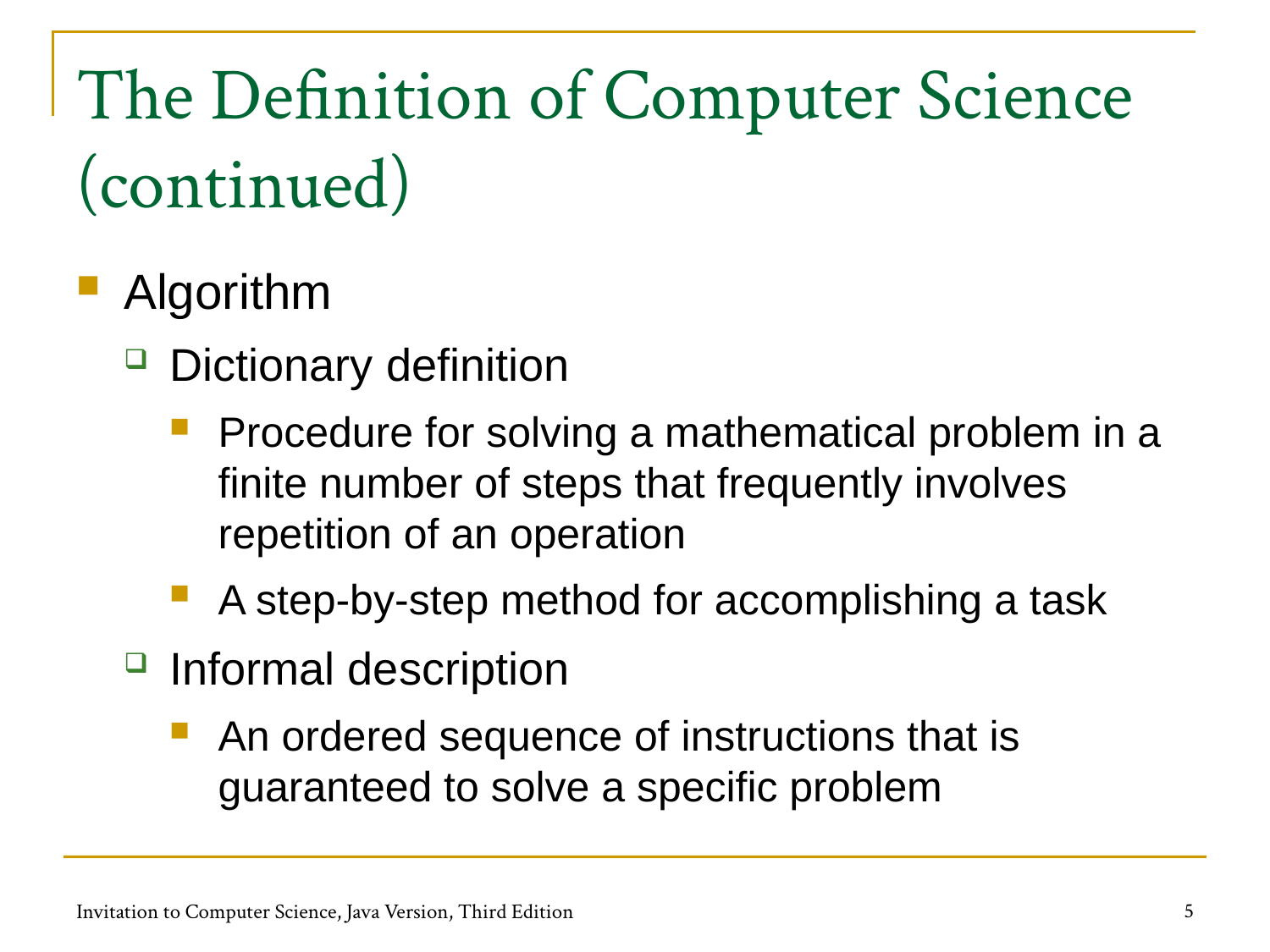

# The Definition of Computer Science (continued)
Algorithm
Dictionary definition
Procedure for solving a mathematical problem in a finite number of steps that frequently involves repetition of an operation
A step-by-step method for accomplishing a task
Informal description
An ordered sequence of instructions that is guaranteed to solve a specific problem
5
Invitation to Computer Science, Java Version, Third Edition